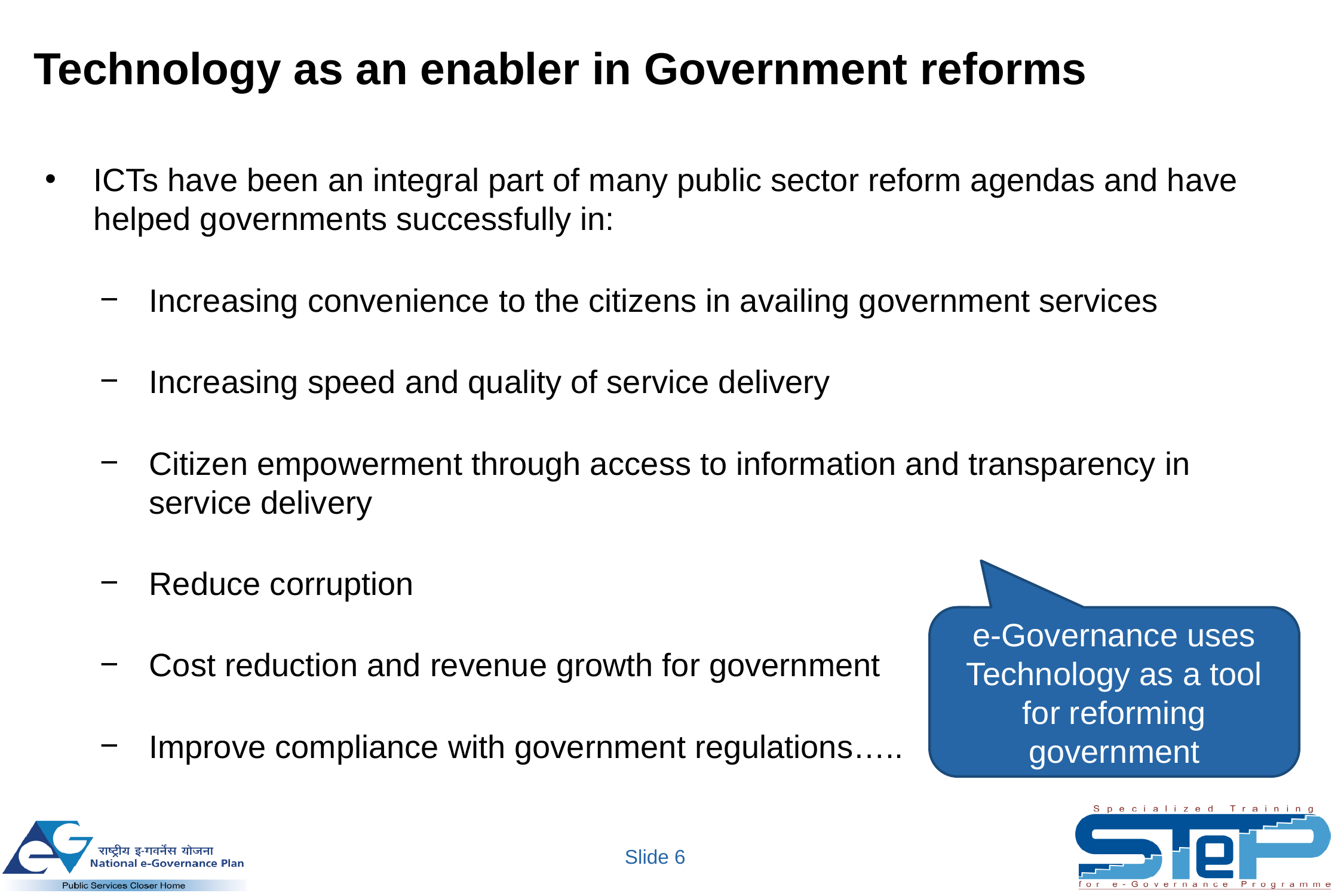

# Technology as an enabler in Government reforms
ICTs have been an integral part of many public sector reform agendas and have helped governments successfully in:
Increasing convenience to the citizens in availing government services
Increasing speed and quality of service delivery
Citizen empowerment through access to information and transparency in service delivery
Reduce corruption
Cost reduction and revenue growth for government
Improve compliance with government regulations…..
e-Governance uses Technology as a tool for reforming government